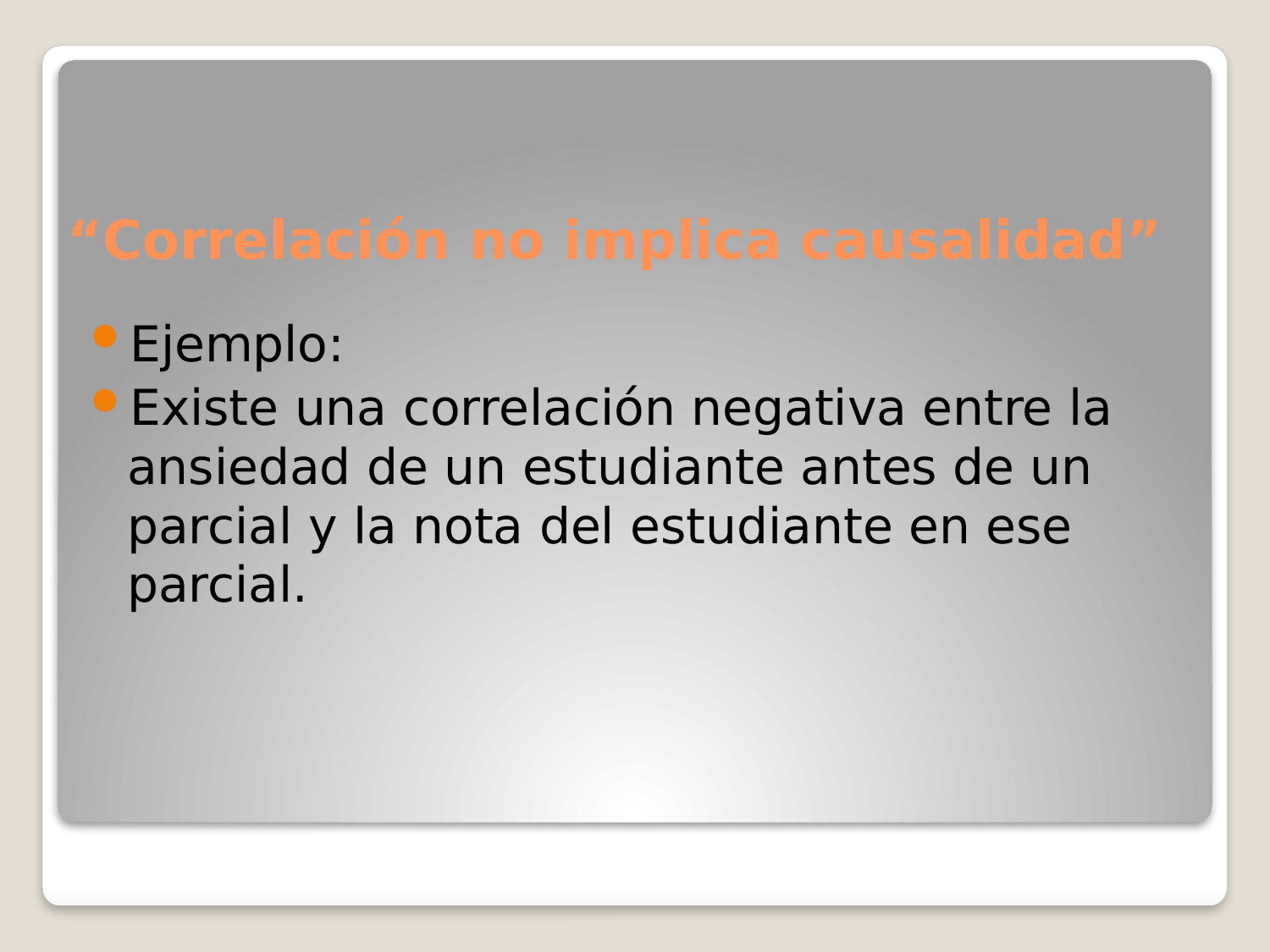

# “Correlación no implica causalidad”

Ejemplo:
Existe una correlación negativa entre la ansiedad de un estudiante antes de un parcial y la nota del estudiante en ese parcial.